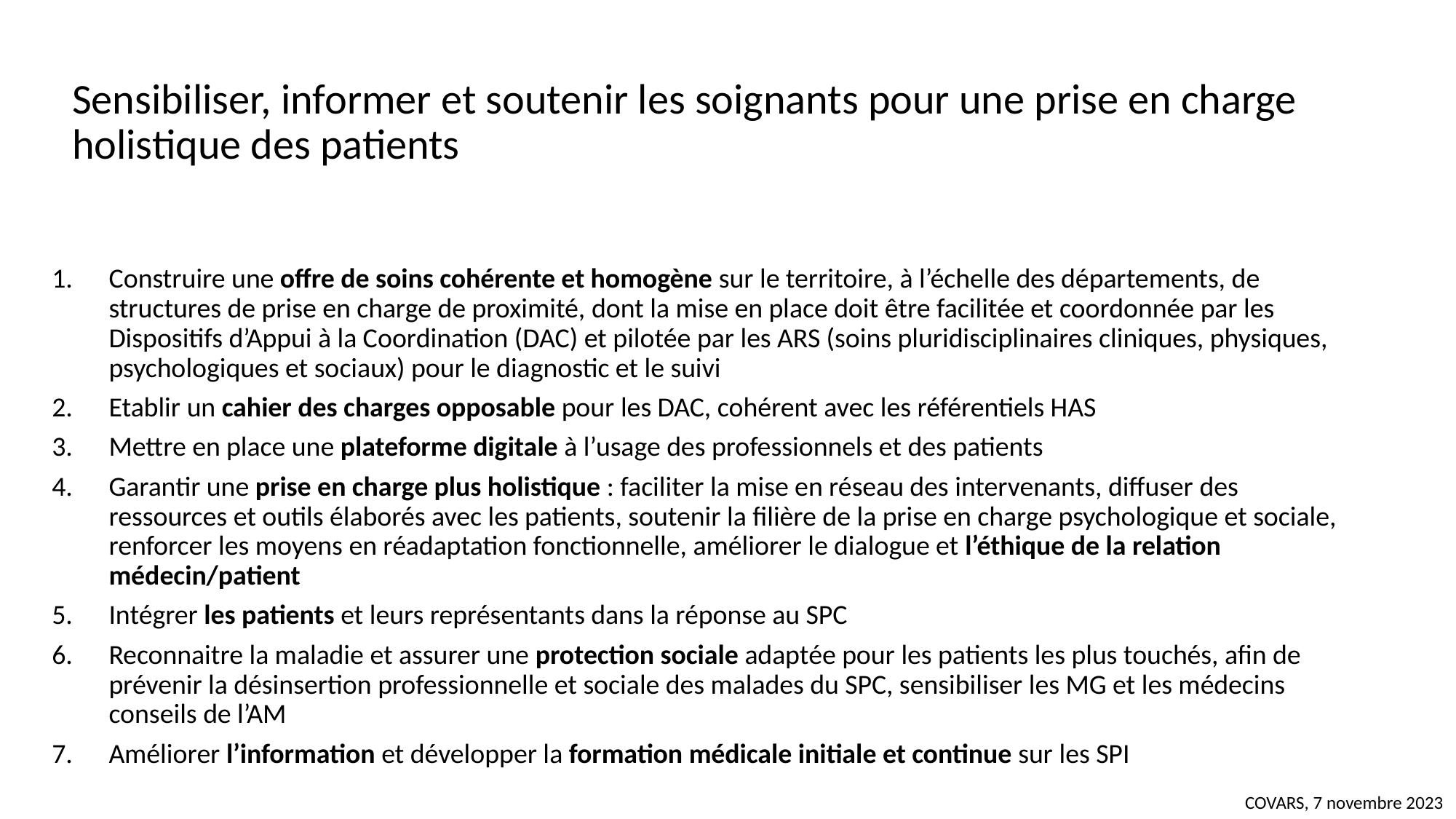

# Sensibiliser, informer et soutenir les soignants pour une prise en charge holistique des patients
Construire une offre de soins cohérente et homogène sur le territoire, à l’échelle des départements, de structures de prise en charge de proximité, dont la mise en place doit être facilitée et coordonnée par les Dispositifs d’Appui à la Coordination (DAC) et pilotée par les ARS (soins pluridisciplinaires cliniques, physiques, psychologiques et sociaux) pour le diagnostic et le suivi
Etablir un cahier des charges opposable pour les DAC, cohérent avec les référentiels HAS
Mettre en place une plateforme digitale à l’usage des professionnels et des patients
Garantir une prise en charge plus holistique : faciliter la mise en réseau des intervenants, diffuser des ressources et outils élaborés avec les patients, soutenir la filière de la prise en charge psychologique et sociale, renforcer les moyens en réadaptation fonctionnelle, améliorer le dialogue et l’éthique de la relation médecin/patient
Intégrer les patients et leurs représentants dans la réponse au SPC
Reconnaitre la maladie et assurer une protection sociale adaptée pour les patients les plus touchés, afin de prévenir la désinsertion professionnelle et sociale des malades du SPC, sensibiliser les MG et les médecins conseils de l’AM
Améliorer l’information et développer la formation médicale initiale et continue sur les SPI

COVARS, 7 novembre 2023